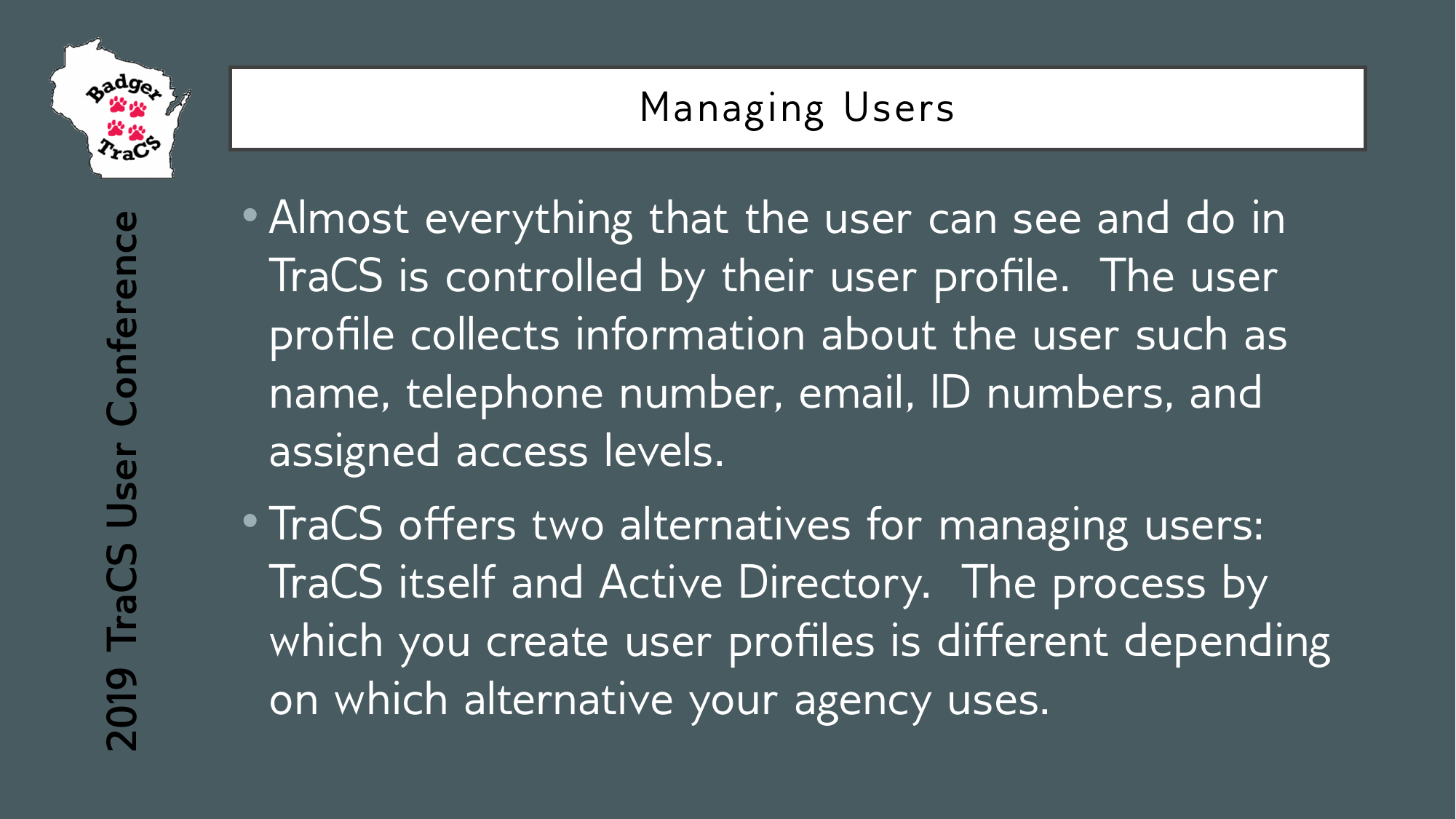

Managing Users
Almost everything that the user can see and do in TraCS is controlled by their user profile.  The user profile collects information about the user such as name, telephone number, email, ID numbers, and assigned access levels.
TraCS offers two alternatives for managing users: TraCS itself and Active Directory.  The process by which you create user profiles is different depending on which alternative your agency uses.